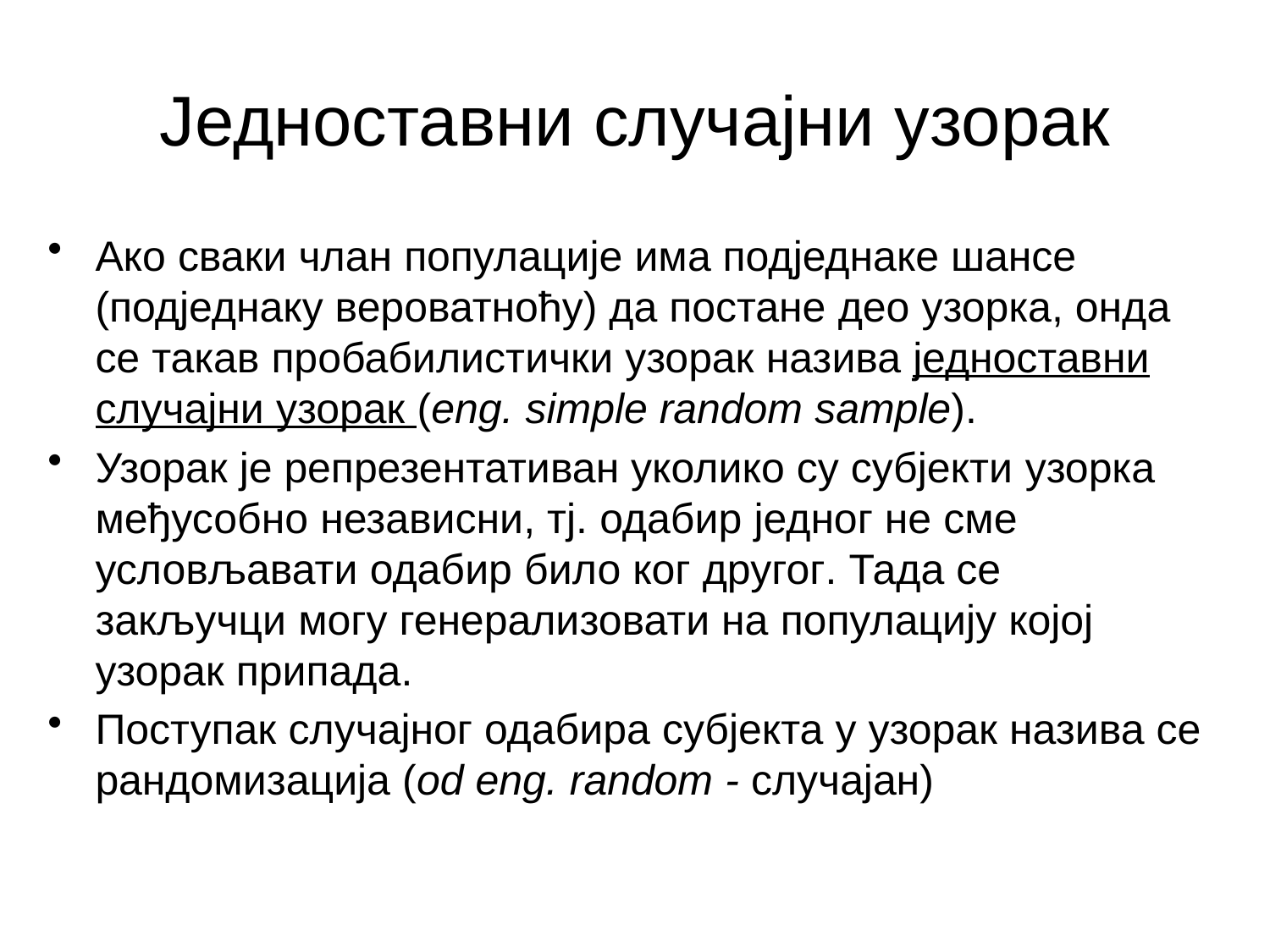

# Једноставни случајни узорак
Ако сваки члан популације има подједнаке шансе (подједнаку вероватноћу) да постане део узорка, онда се такав пробабилистички узорак назива једноставни случајни узорак (eng. simple random sample).
Узорак је репрезентативан уколико су субјекти узорка међусобно независни, тј. одабир једног не сме условљавати одабир било ког другог. Тада се закључци могу генерализовати на популацију којој узорак припада.
Поступак случајног одабира субјекта у узорак назива се рандомизација (od eng. random - случајан)